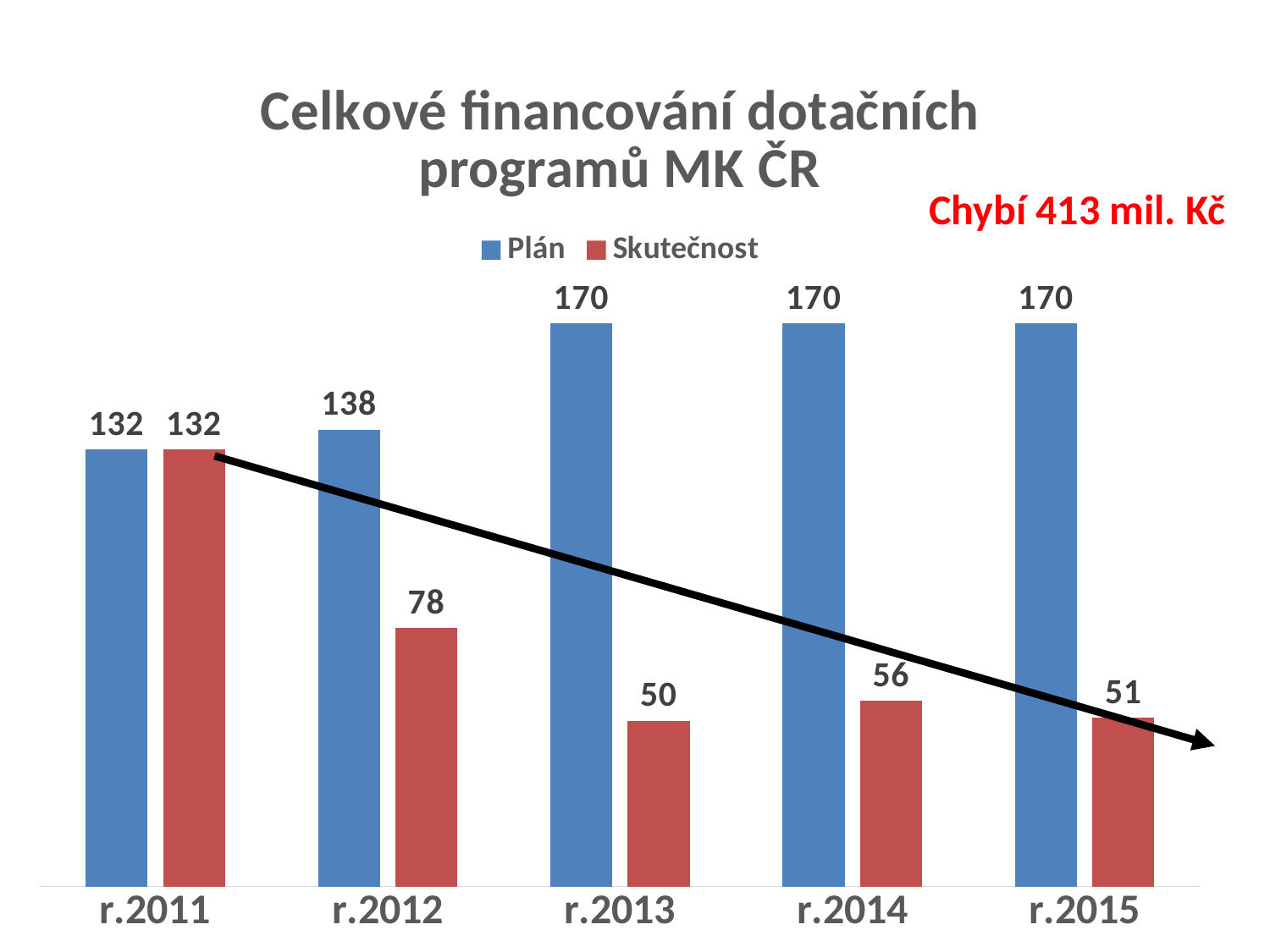

### Chart: Celkové financování dotačních programů MK ČR

| Category | Plán | Skutečnost |
|---|---|---|
| r.2011 | 132.0 | 132.0 |
| r.2012 | 138.0 | 78.0 |
| r.2013 | 170.0 | 50.0 |
| r.2014 | 170.0 | 56.0 |
| r.2015 | 170.0 | 51.0 |
Chybí 413 mil. Kč